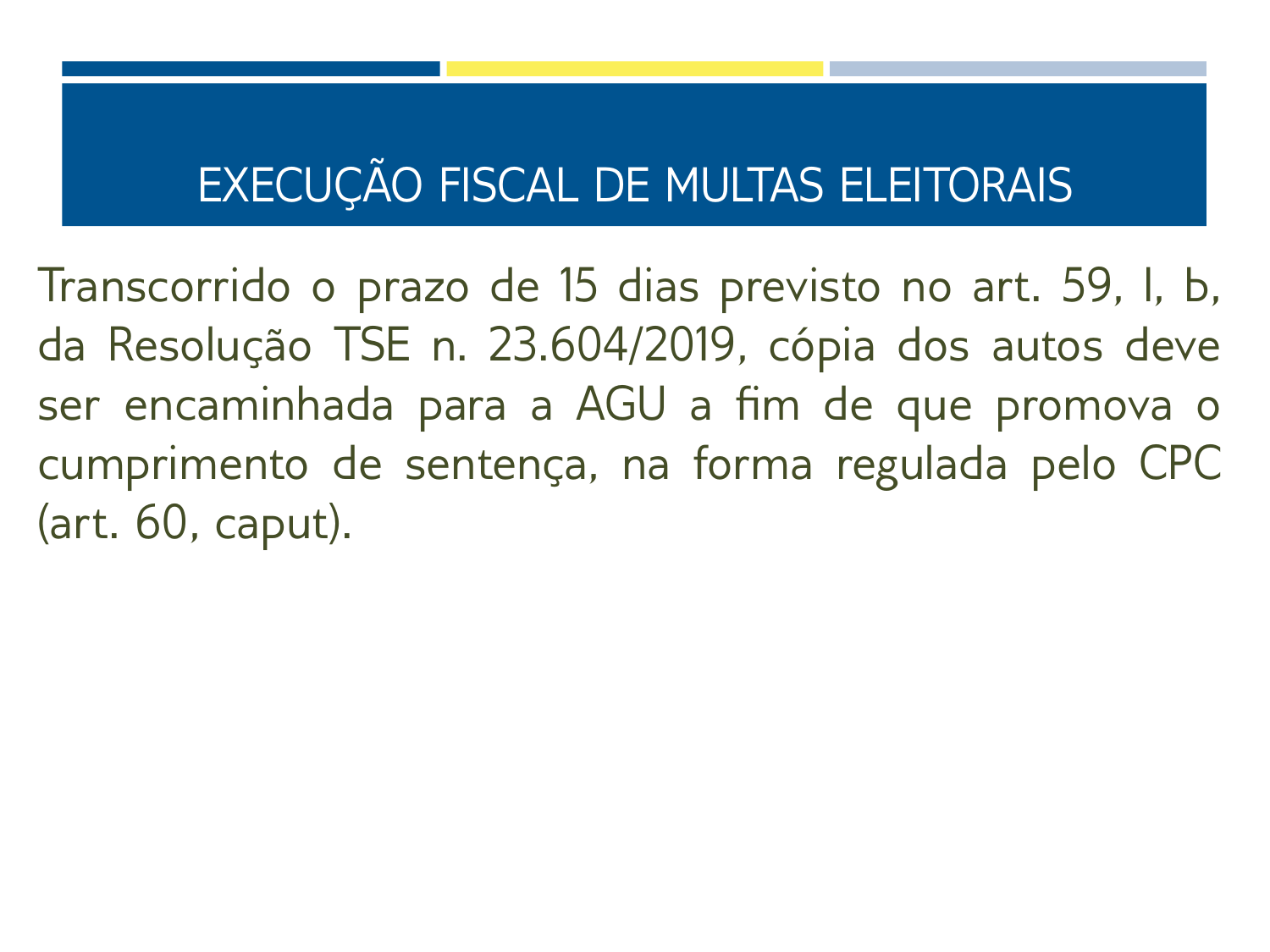

# EXECUÇÃO FISCAL DE MULTAS ELEITORAIS
Transcorrido o prazo de 15 dias previsto no art. 59, I, b, da Resolução TSE n. 23.604/2019, cópia dos autos deve ser encaminhada para a AGU a fim de que promova o cumprimento de sentença, na forma regulada pelo CPC (art. 60, caput).